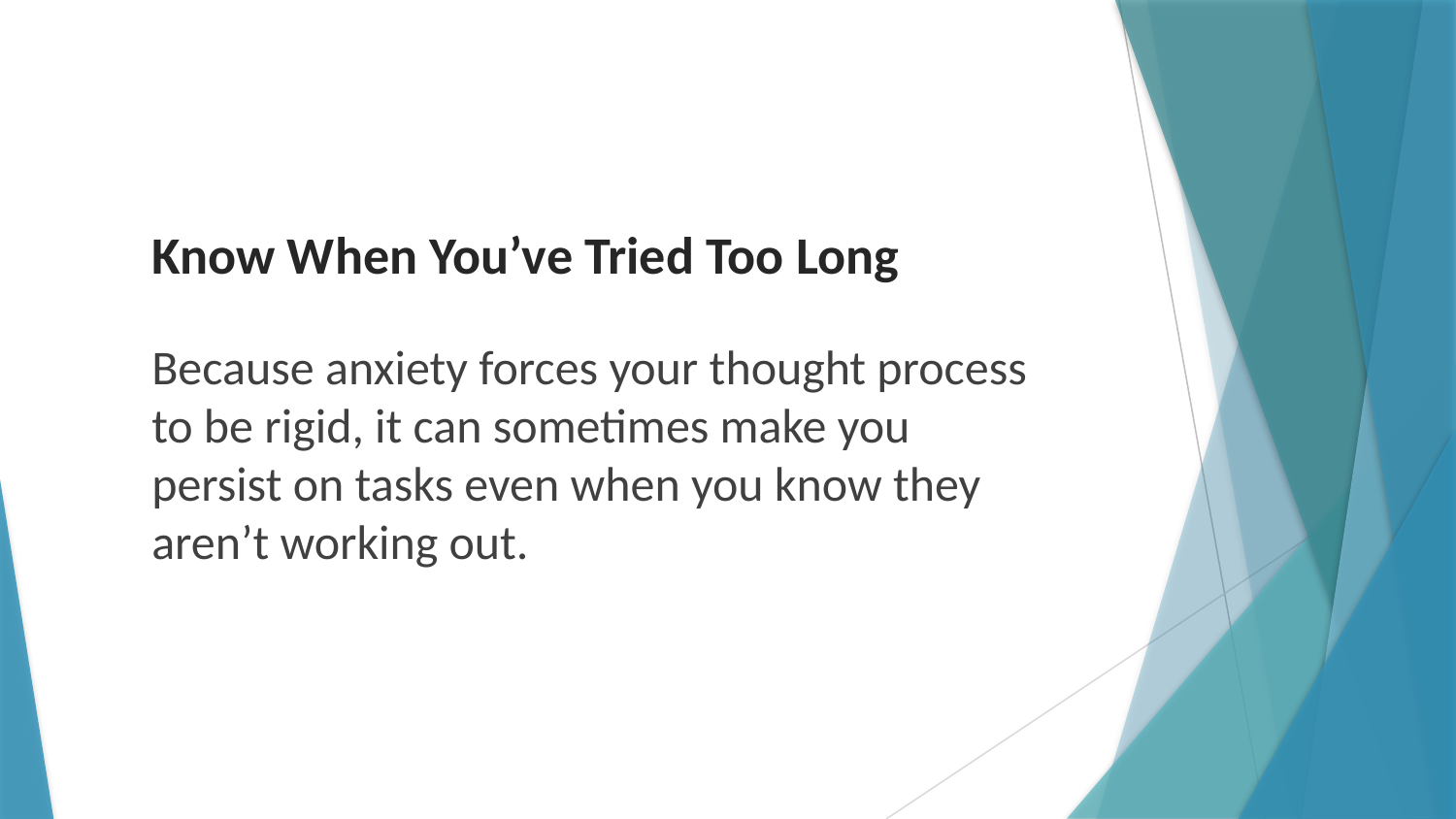

# Know When You’ve Tried Too Long
Because anxiety forces your thought process to be rigid, it can sometimes make you persist on tasks even when you know they aren’t working out.